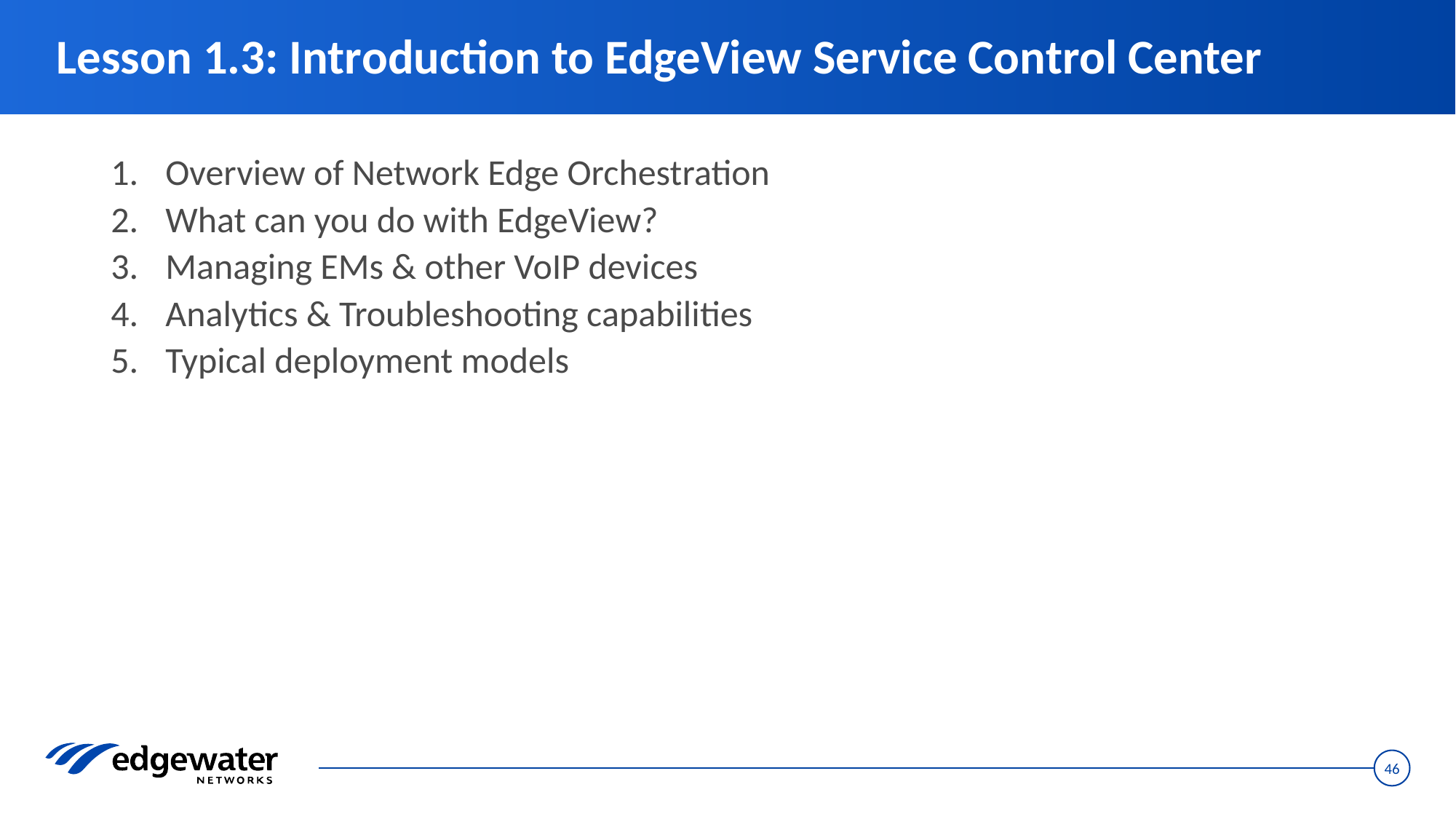

# Lesson 1.3: Introduction to EdgeView Service Control Center
Overview of Network Edge Orchestration
What can you do with EdgeView?
Managing EMs & other VoIP devices
Analytics & Troubleshooting capabilities
Typical deployment models